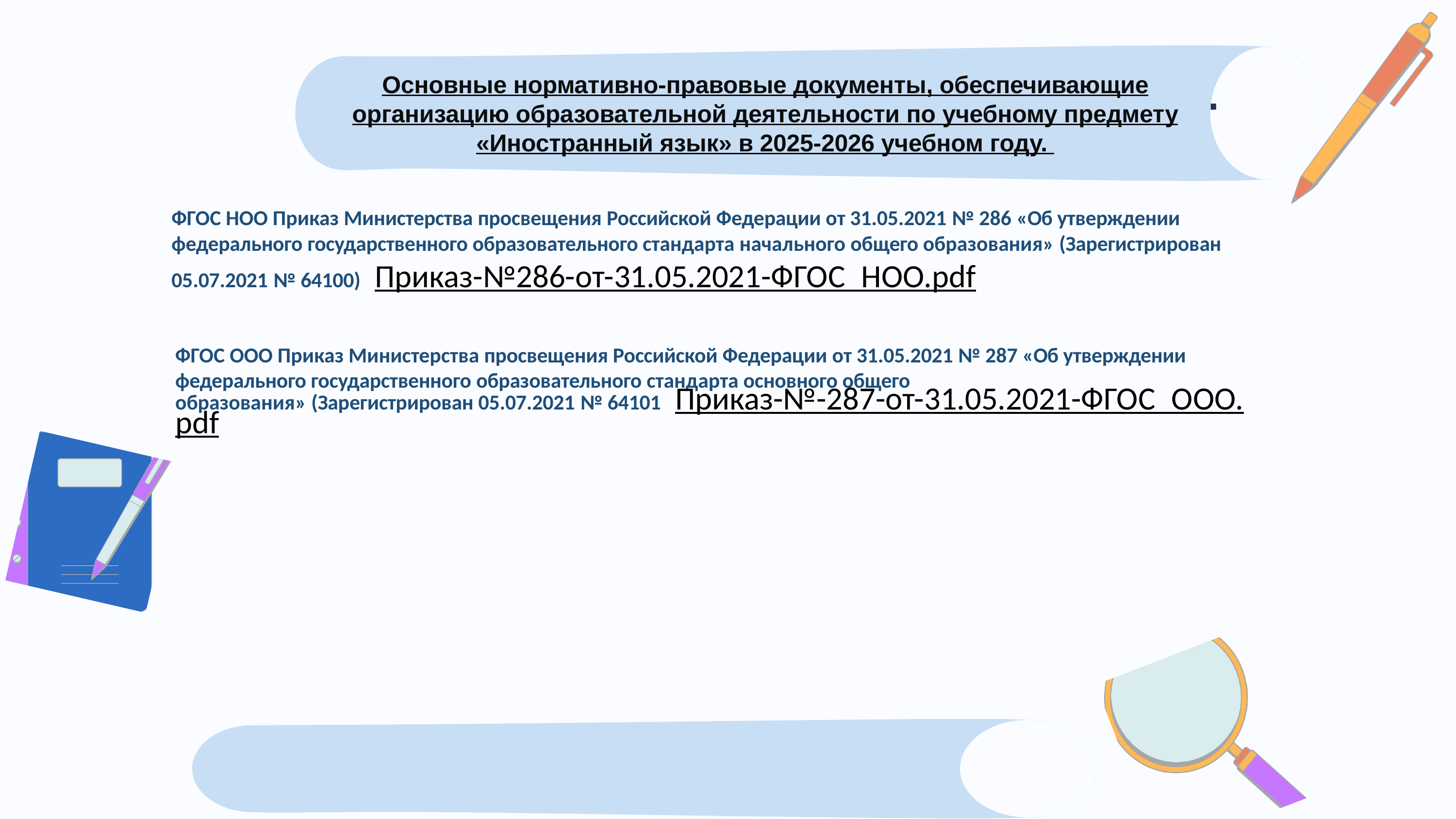

.
Основные нормативно-правовые документы, обеспечивающие организацию образовательной деятельности по учебному предмету «Иностранный язык» в 2025-2026 учебном году.

ФГОС НОО Приказ Министерства просвещения Российской Федерации от 31.05.2021 № 286 «Об утверждении федерального государственного образовательного стандарта начального общего образования» (Зарегистрирован 05.07.2021 № 64100)   Приказ-№286-от-31.05.2021-ФГОС_НОО.pdf

ФГОС ООО Приказ Министерства просвещения Российской Федерации от 31.05.2021 № 287 «Об утверждении федерального государственного образовательного стандарта основного общего
образования» (Зарегистрирован 05.07.2021 № 64101   Приказ-№-287-от-31.05.2021-ФГОС_ООО.pdf